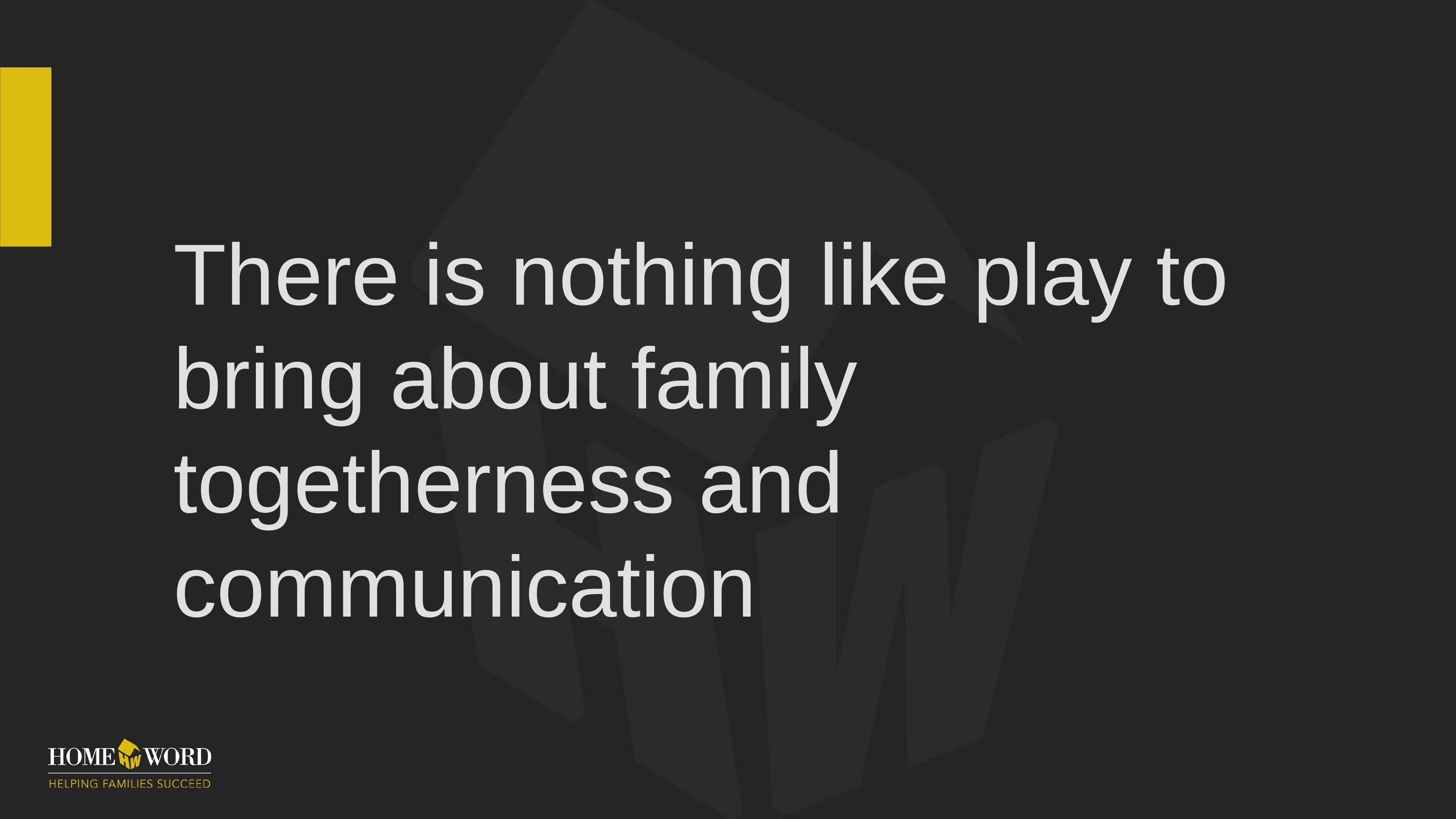

# There is nothing like play to bring about family togetherness and communication